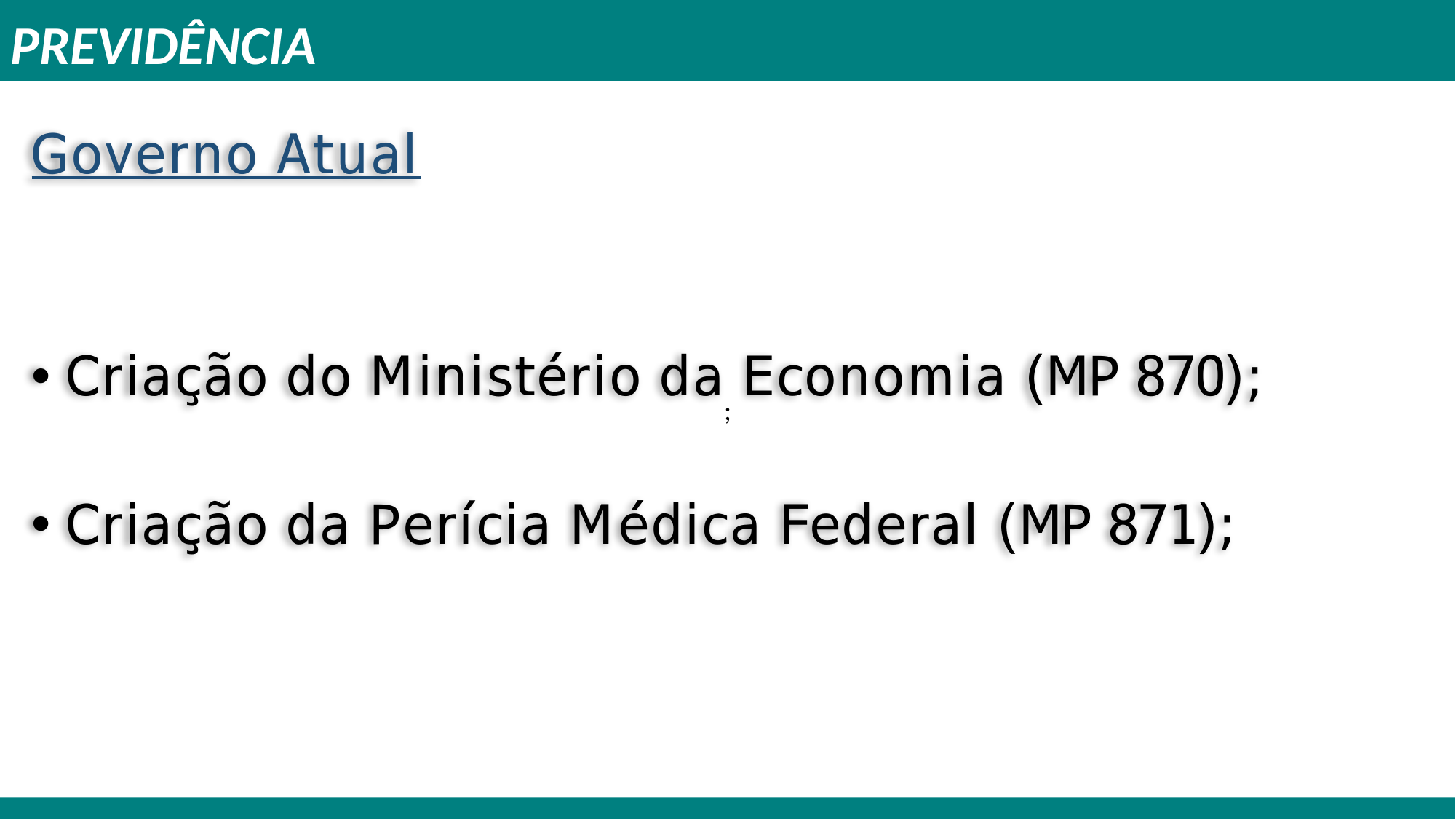

PREVIDÊNCIA
Governo Atual

 Criação do Ministério da Economia (MP 870);

 Criação da Perícia Médica Federal (MP 871);

;